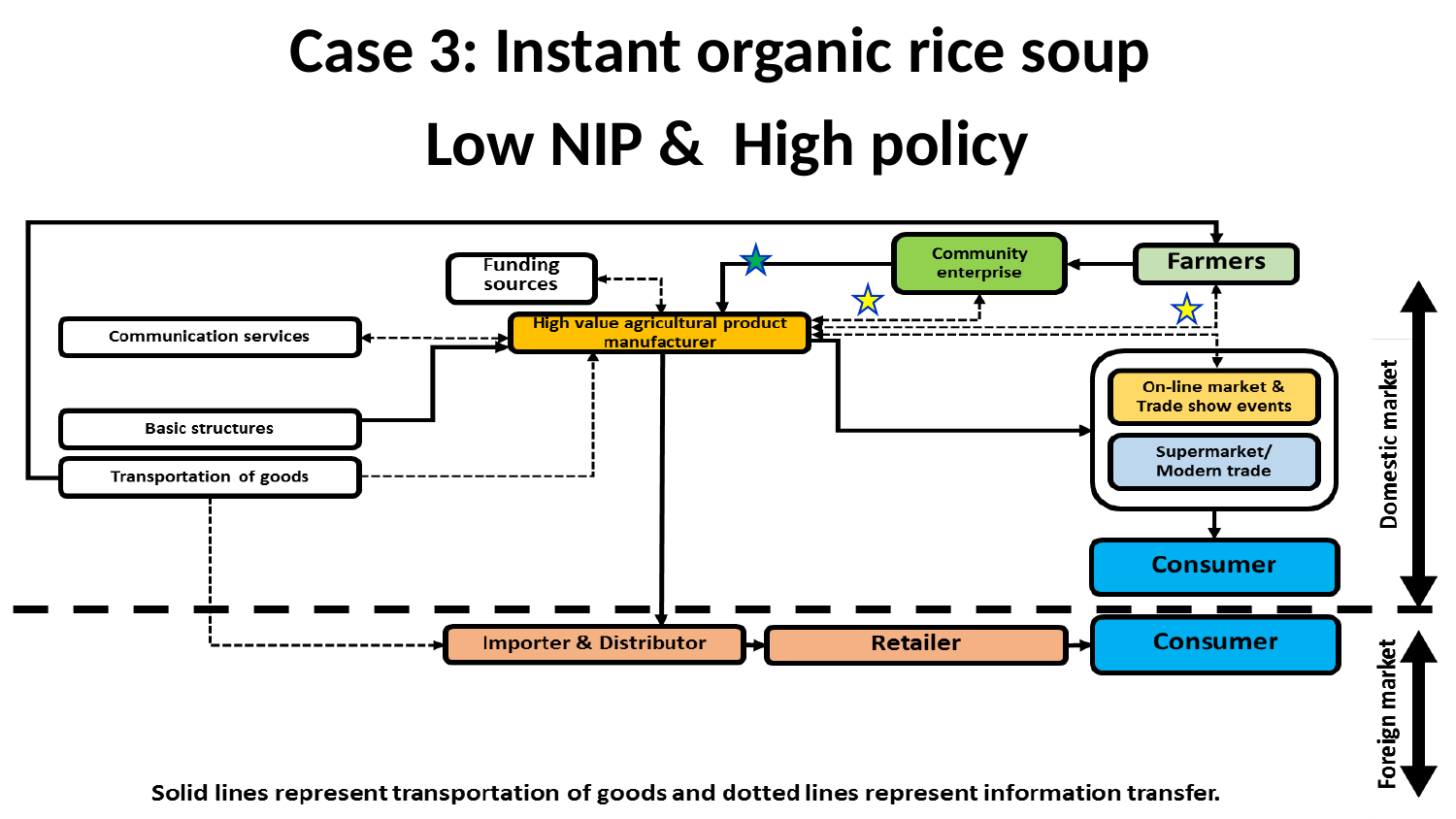

Case 3: Instant organic rice soup
Low NIP &  High policy